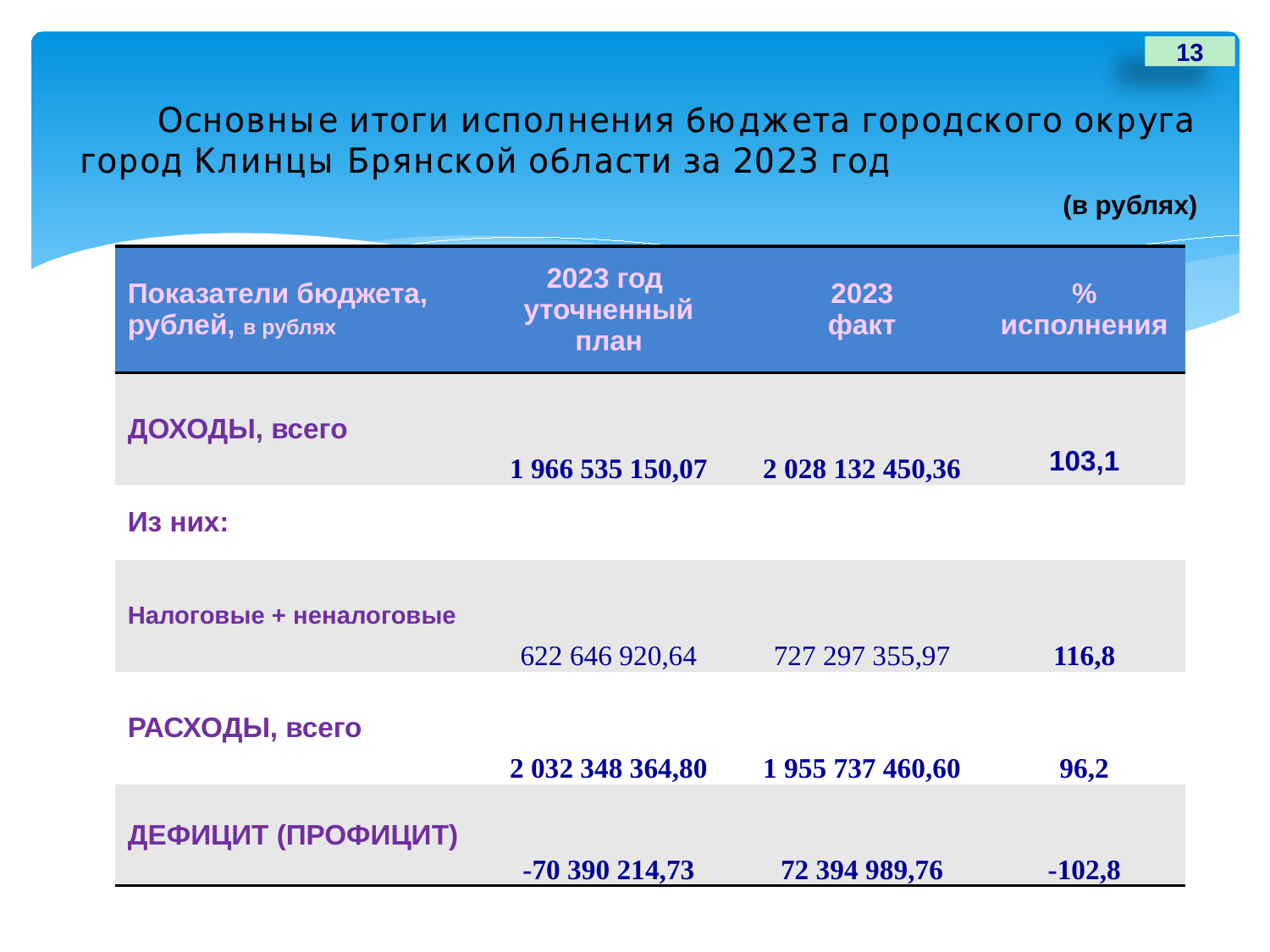

13
# Основные итоги исполнения бюджета городского округа город Клинцы Брянской области за 2023 год                                                               (в рублях)
| Показатели бюджета, рублей, в рублях | 2023 год уточненный план | 2023 факт | % исполнения |
| --- | --- | --- | --- |
| ДОХОДЫ, всего | 1 966 535 150,07 | 2 028 132 450,36 | 103,1 |
| Из них: |  |  |  |
| Налоговые + неналоговые | 622 646 920,64 | 727 297 355,97 | 116,8 |
| РАСХОДЫ, всего | 2 032 348 364,80 | 1 955 737 460,60 | 96,2 |
| ДЕФИЦИТ (ПРОФИЦИТ) | -70 390 214,73 | 72 394 989,76 | -102,8 |